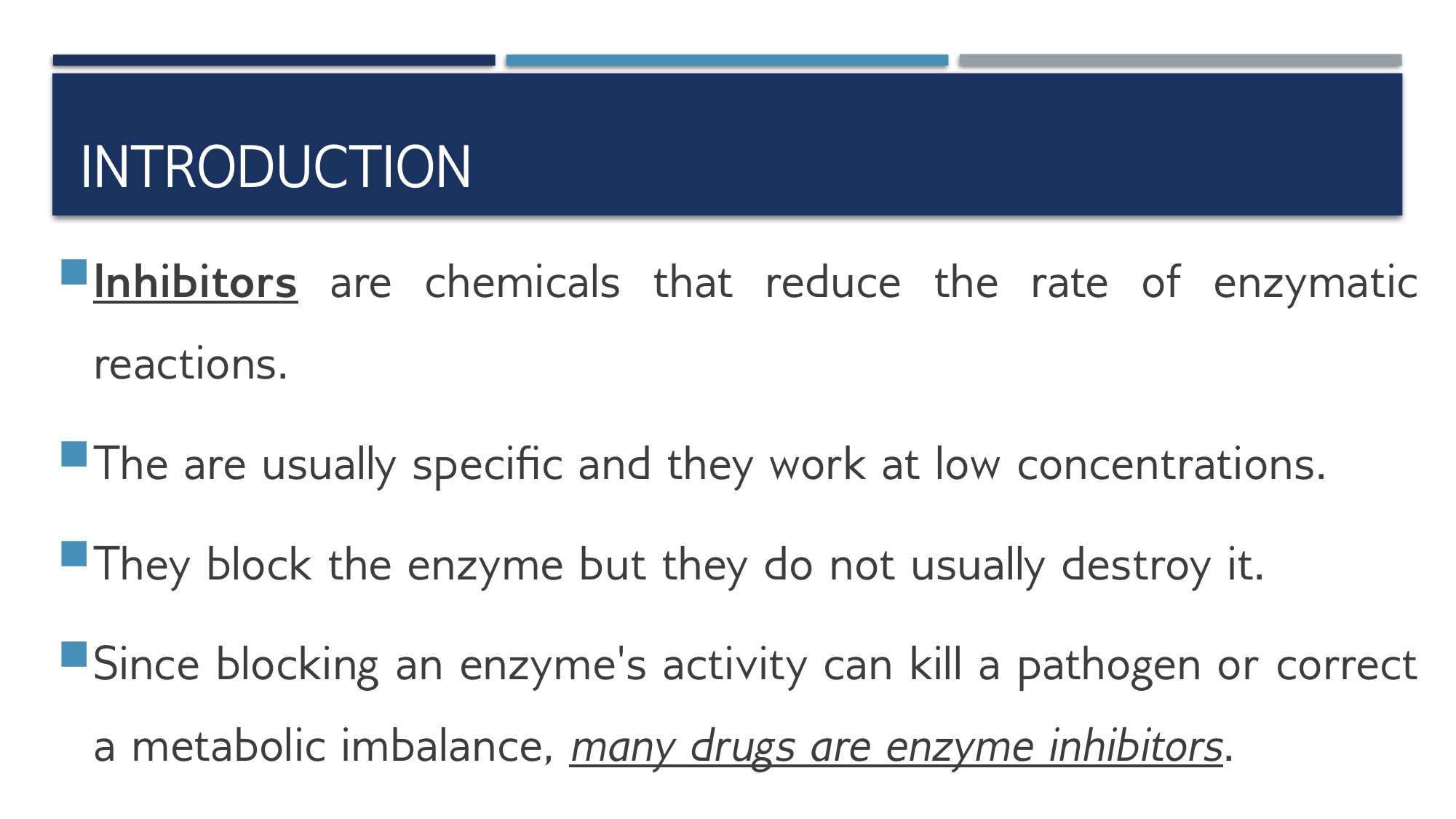

# Introduction
Inhibitors are chemicals that reduce the rate of enzymatic reactions.
The are usually specific and they work at low concentrations.
They block the enzyme but they do not usually destroy it.
Since blocking an enzyme's activity can kill a pathogen or correct a metabolic imbalance, many drugs are enzyme inhibitors.